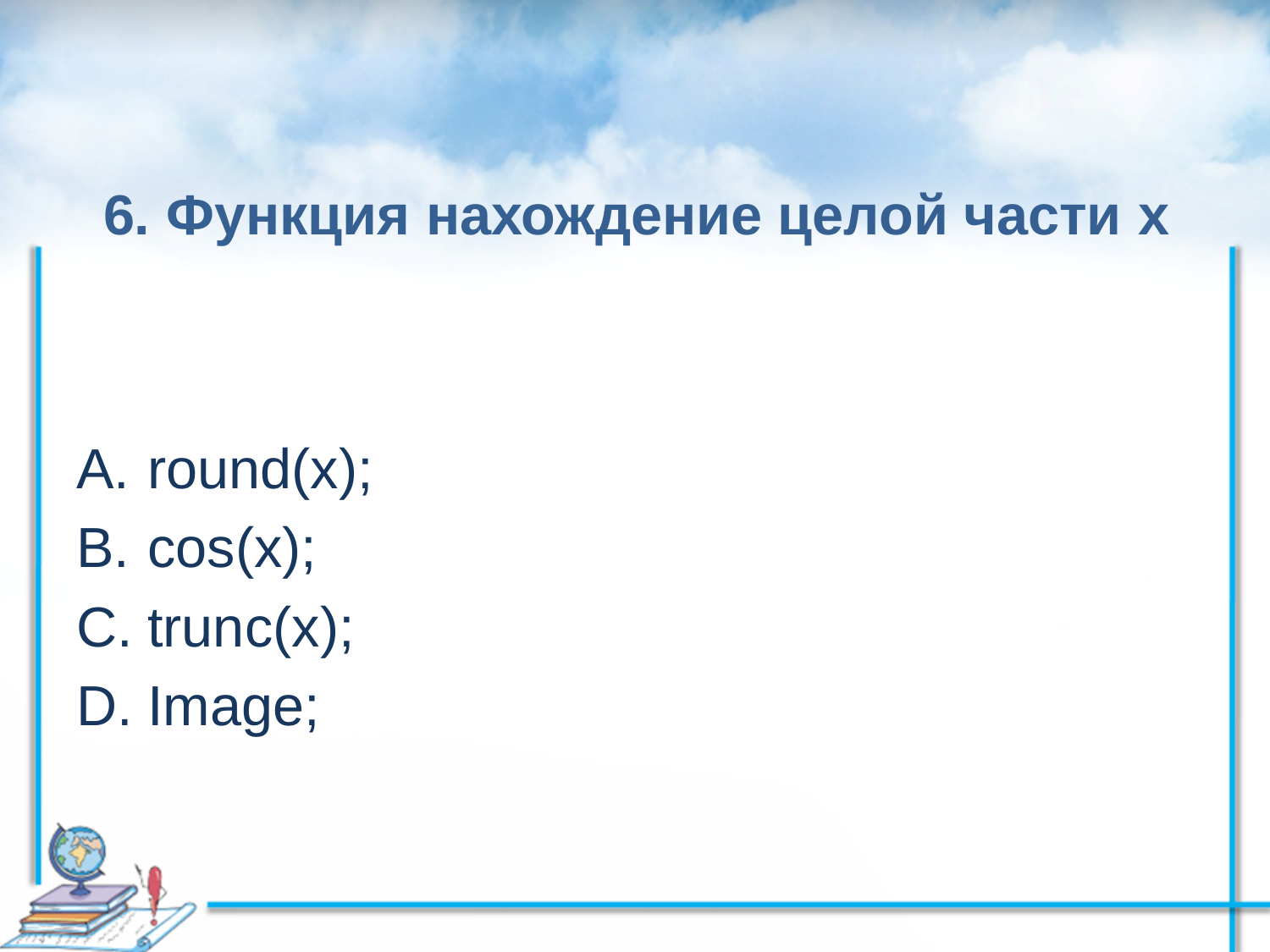

# 6. Функция нахождение целой части x
round(x);
cos(x);
trunc(x);
Image;